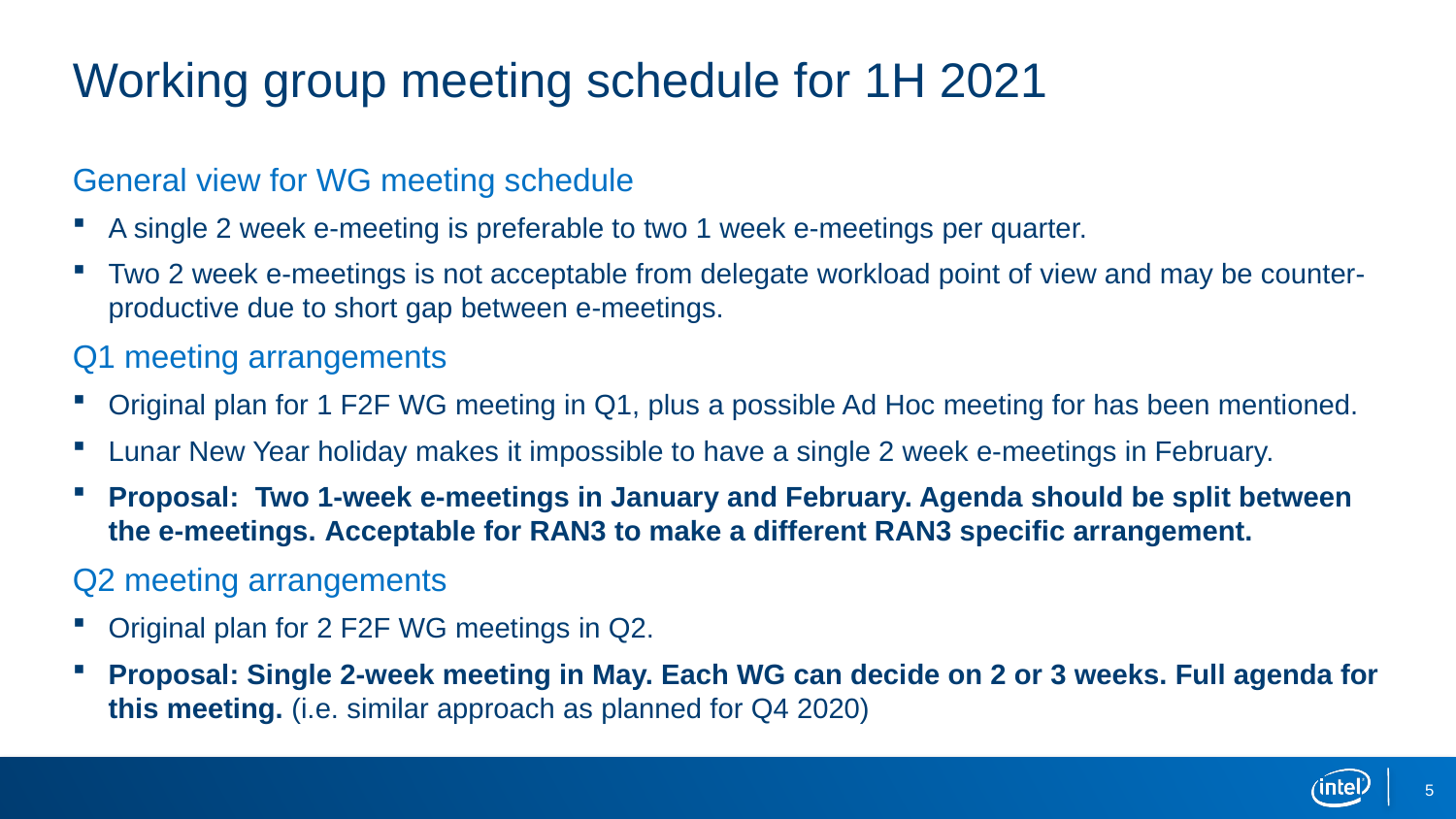

# Working group meeting schedule for 1H 2021
General view for WG meeting schedule
A single 2 week e-meeting is preferable to two 1 week e-meetings per quarter.
Two 2 week e-meetings is not acceptable from delegate workload point of view and may be counter-productive due to short gap between e-meetings.
Q1 meeting arrangements
Original plan for 1 F2F WG meeting in Q1, plus a possible Ad Hoc meeting for has been mentioned.
Lunar New Year holiday makes it impossible to have a single 2 week e-meetings in February.
Proposal:  Two 1-week e-meetings in January and February. Agenda should be split between the e-meetings. Acceptable for RAN3 to make a different RAN3 specific arrangement.
Q2 meeting arrangements
Original plan for 2 F2F WG meetings in Q2.
Proposal: Single 2-week meeting in May. Each WG can decide on 2 or 3 weeks. Full agenda for this meeting. (i.e. similar approach as planned for Q4 2020)

5